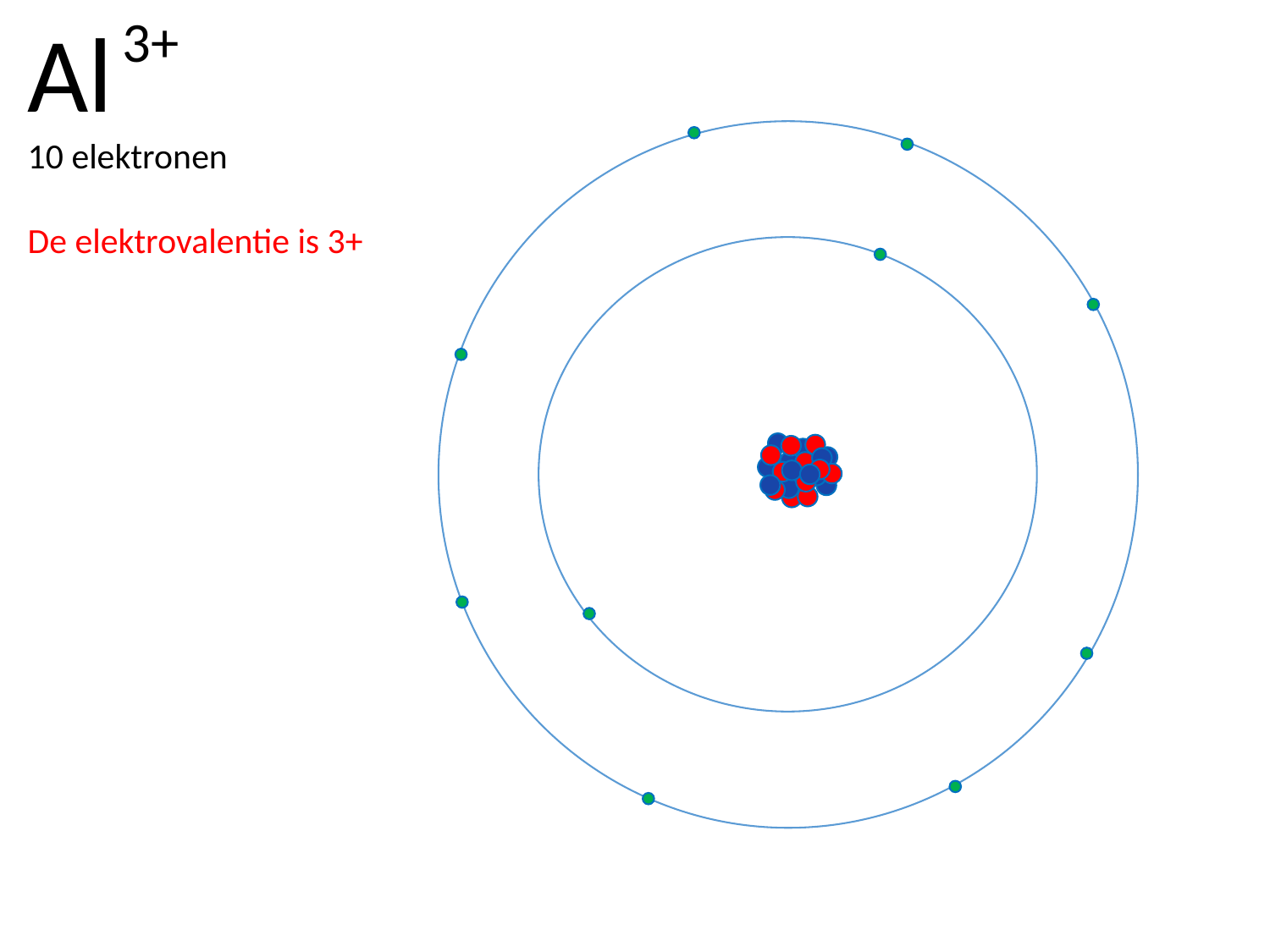

Al
10 elektronen

De elektrovalentie is 3+
3+